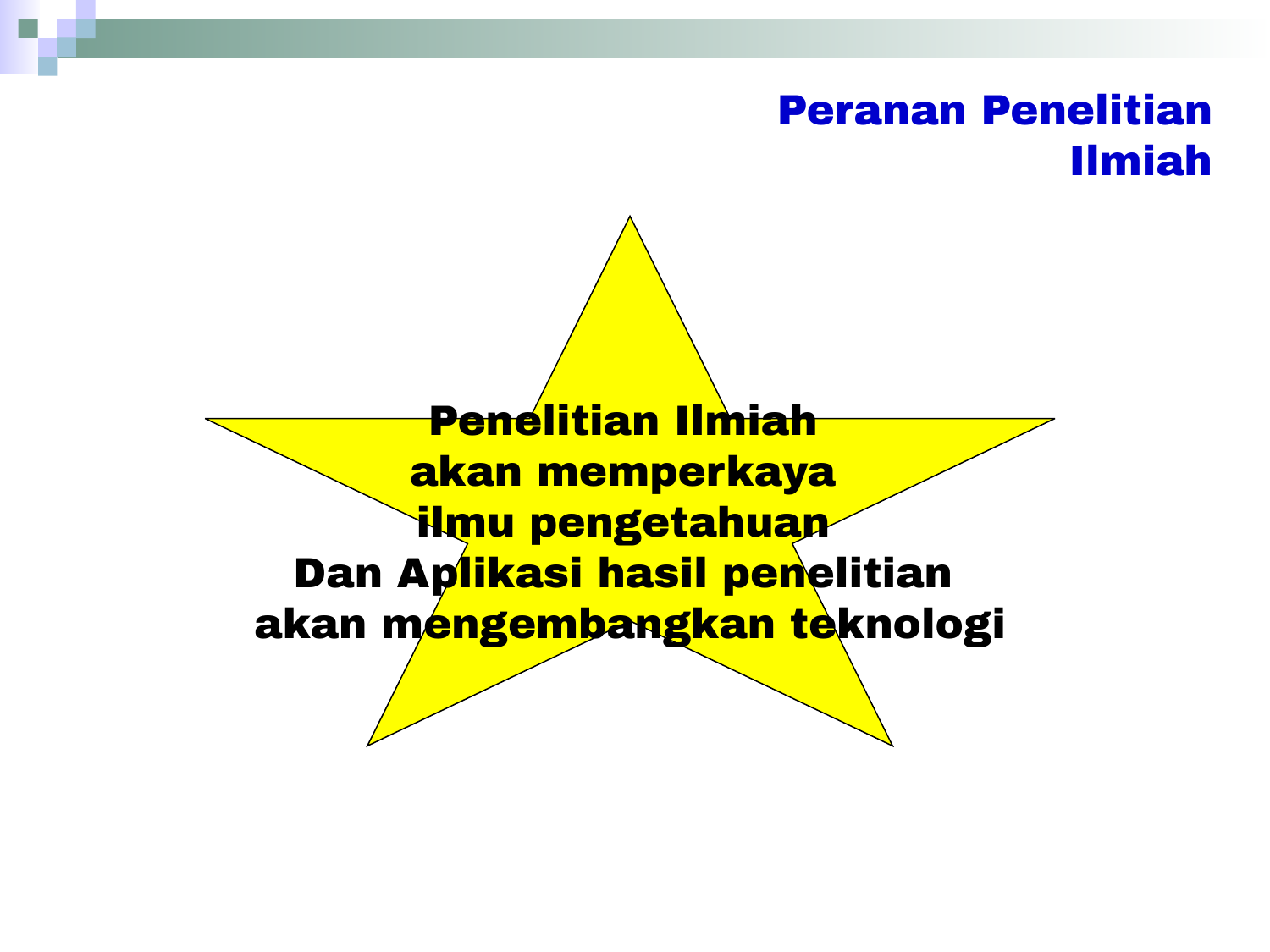

Peranan Penelitian Ilmiah
Penelitian Ilmiah
akan memperkaya
ilmu pengetahuan
Dan Aplikasi hasil penelitian
akan mengembangkan teknologi